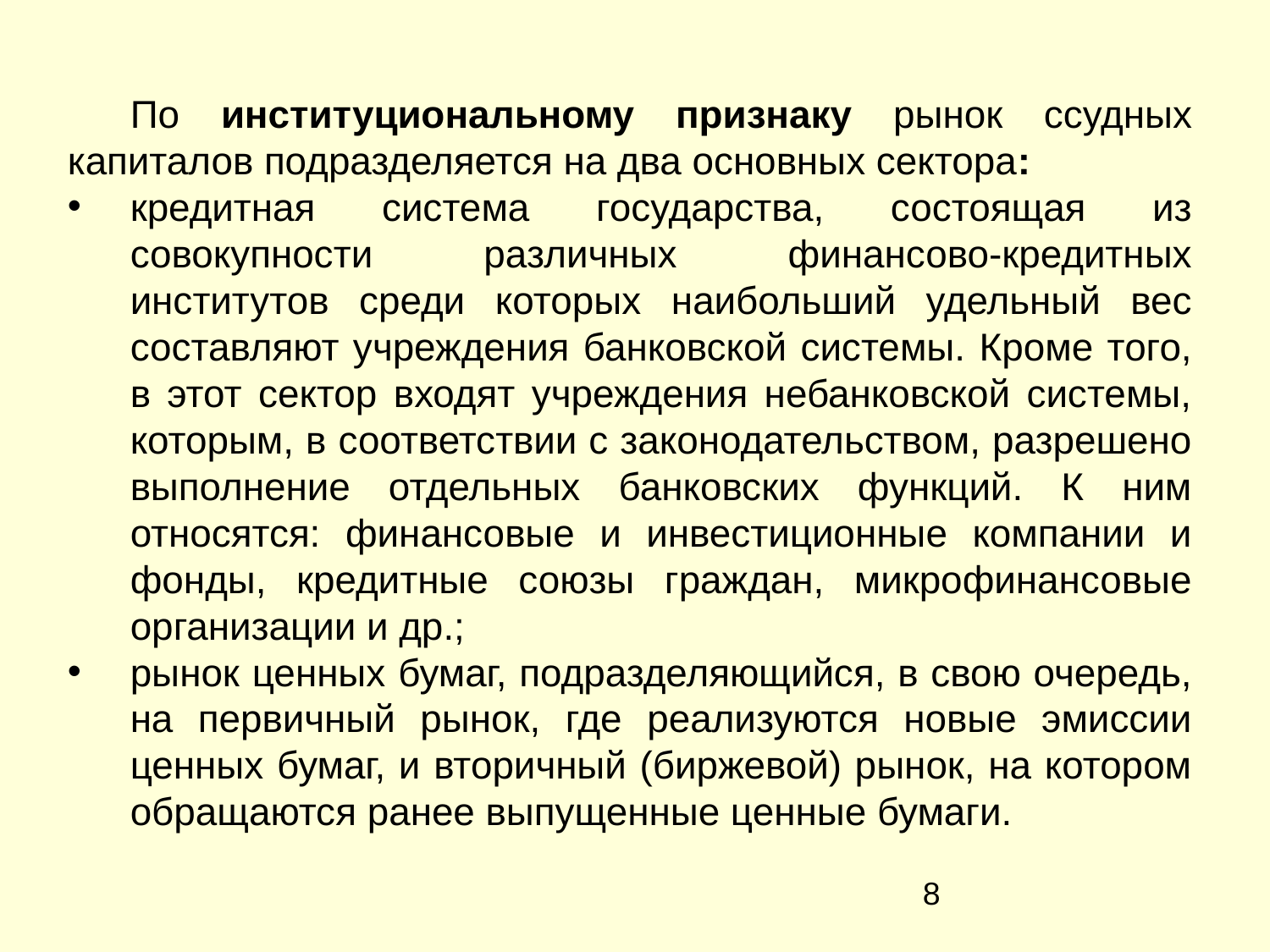

По институциональному признаку рынок ссудных капиталов подразделяется на два основных сектора:
кредитная система государства, состоящая из совокупности различных финансово-кредитных институтов среди которых наибольший удельный вес составляют учреждения банковской системы. Кроме того, в этот сектор входят учреждения небанковской системы, которым, в соответствии с законодательством, разрешено выполнение отдельных банковских функций. К ним относятся: финансовые и инвестиционные компании и фонды, кредитные союзы граждан, микрофинансовые организации и др.;
рынок ценных бумаг, подразделяющийся, в свою очередь, на первичный рынок, где реализуются новые эмиссии ценных бумаг, и вторичный (биржевой) рынок, на котором обращаются ранее выпущенные ценные бумаги.
8